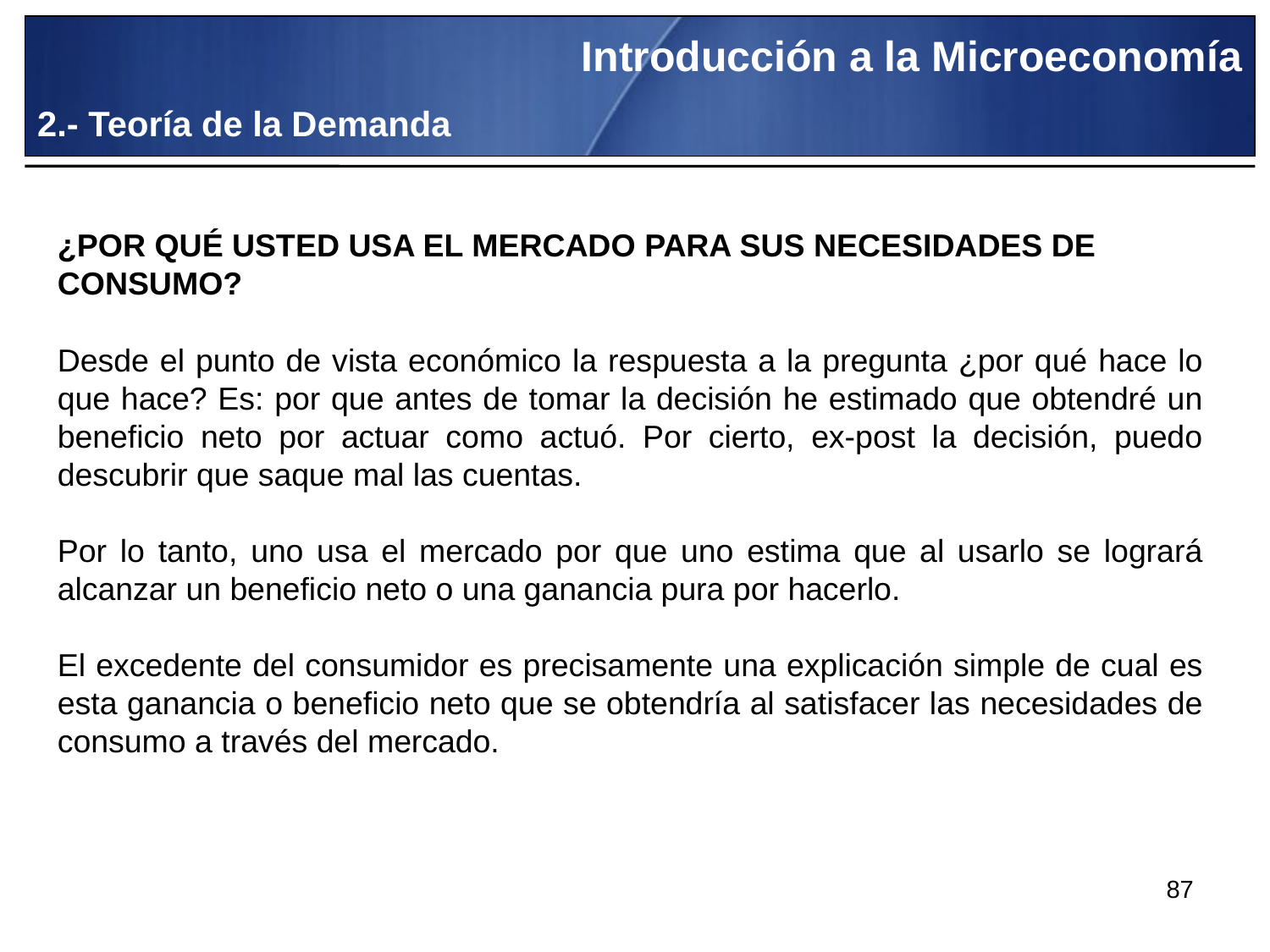

Introducción a la Microeconomía
2.- Teoría de la Demanda

¿POR QUÉ USTED USA EL MERCADO PARA SUS NECESIDADES DE
CONSUMO?
Desde el punto de vista económico la respuesta a la pregunta ¿por qué hace lo que hace? Es: por que antes de tomar la decisión he estimado que obtendré un beneficio neto por actuar como actuó. Por cierto, ex-post la decisión, puedo descubrir que saque mal las cuentas.

Por lo tanto, uno usa el mercado por que uno estima que al usarlo se logrará alcanzar un beneficio neto o una ganancia pura por hacerlo.

El excedente del consumidor es precisamente una explicación simple de cual es esta ganancia o beneficio neto que se obtendría al satisfacer las necesidades de consumo a través del mercado.
87